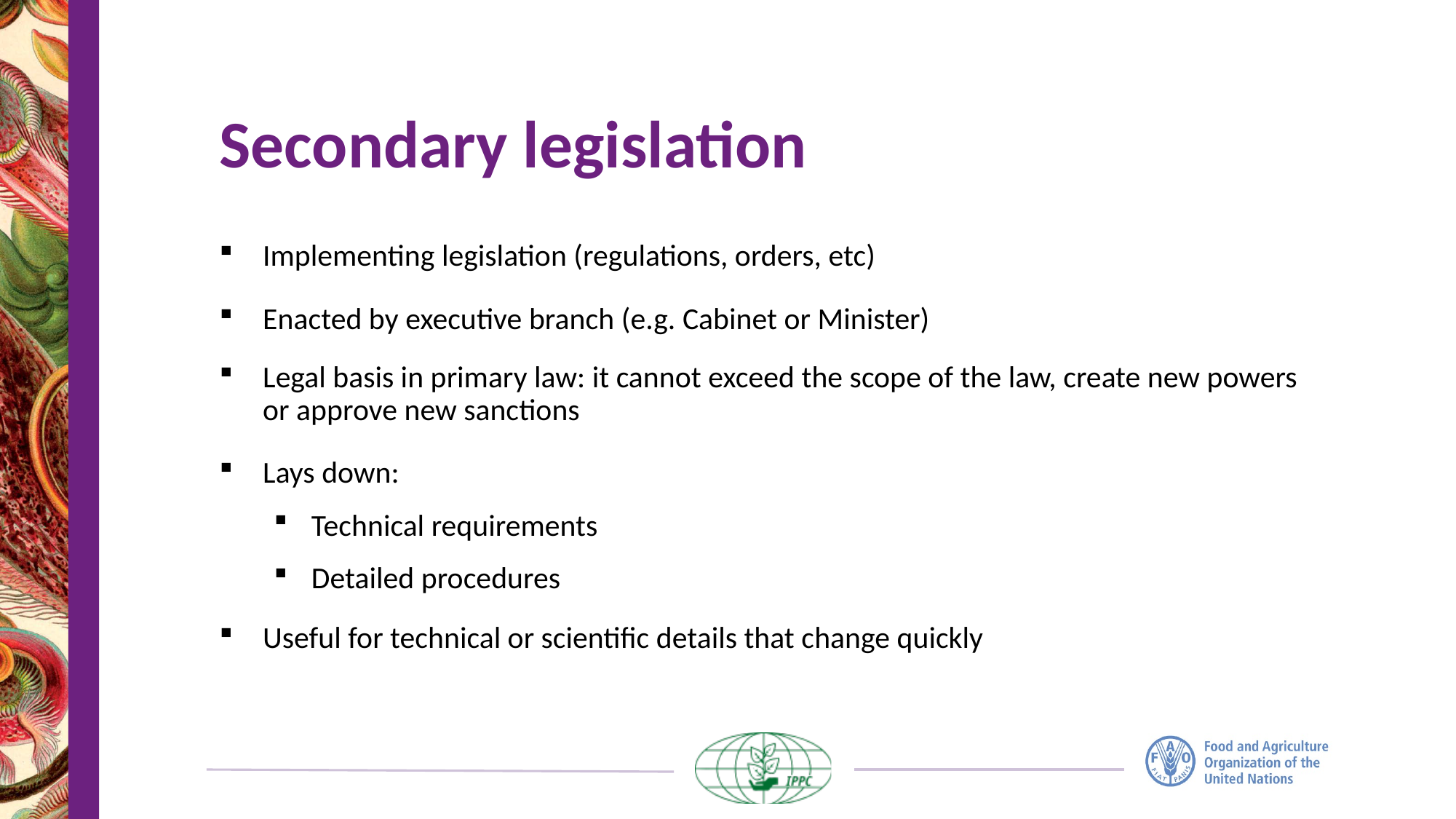

Secondary legislation
Implementing legislation (regulations, orders, etc)
Enacted by executive branch (e.g. Cabinet or Minister)
Legal basis in primary law: it cannot exceed the scope of the law, create new powers or approve new sanctions
Lays down:
Technical requirements
Detailed procedures
Useful for technical or scientific details that change quickly